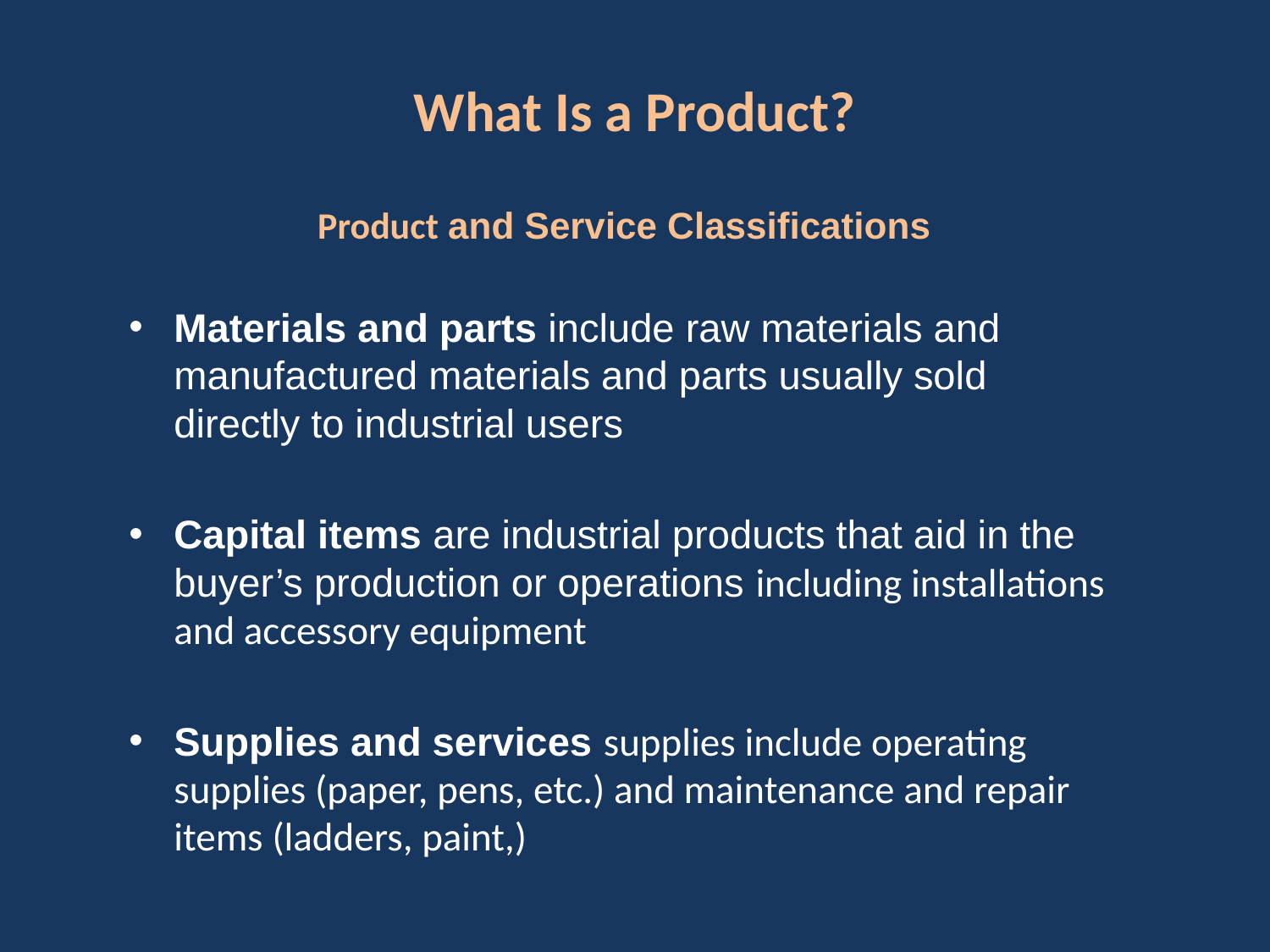

# What Is a Product?
Product and Service Classifications
Materials and parts include raw materials and manufactured materials and parts usually sold directly to industrial users

Capital items are industrial products that aid in the buyer’s production or operations including installations and accessory equipment

Supplies and services supplies include operating supplies (paper, pens, etc.) and maintenance and repair items (ladders, paint,)